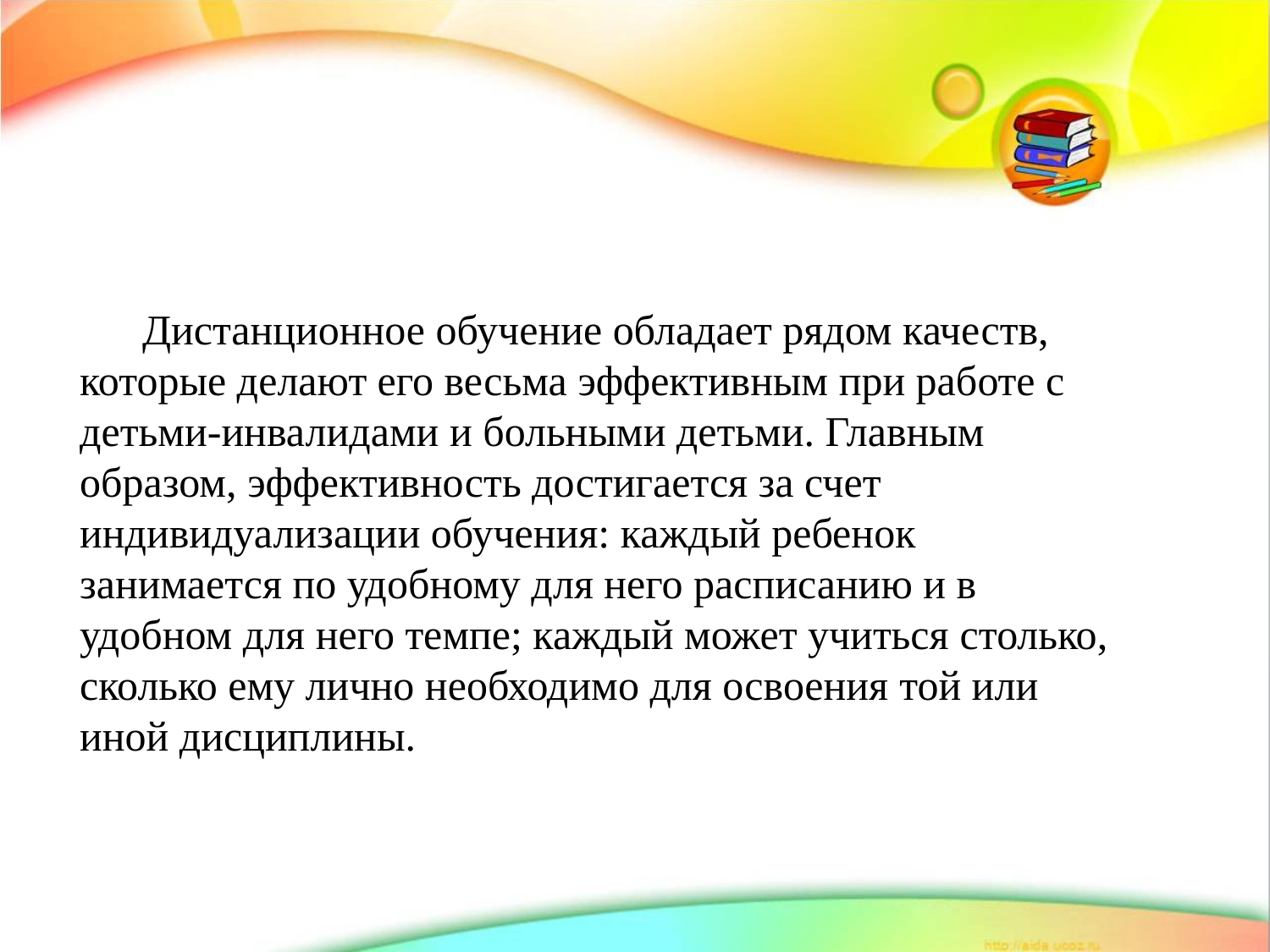

Дистанционное обучение обладает рядом качеств, которые делают его весьма эффективным при работе с детьми-инвалидами и больными детьми. Главным образом, эффективность достигается за счет индивидуализации обучения: каждый ребенок занимается по удобному для него расписанию и в удобном для него темпе; каждый может учиться столько, сколько ему лично необходимо для освоения той или иной дисциплины.